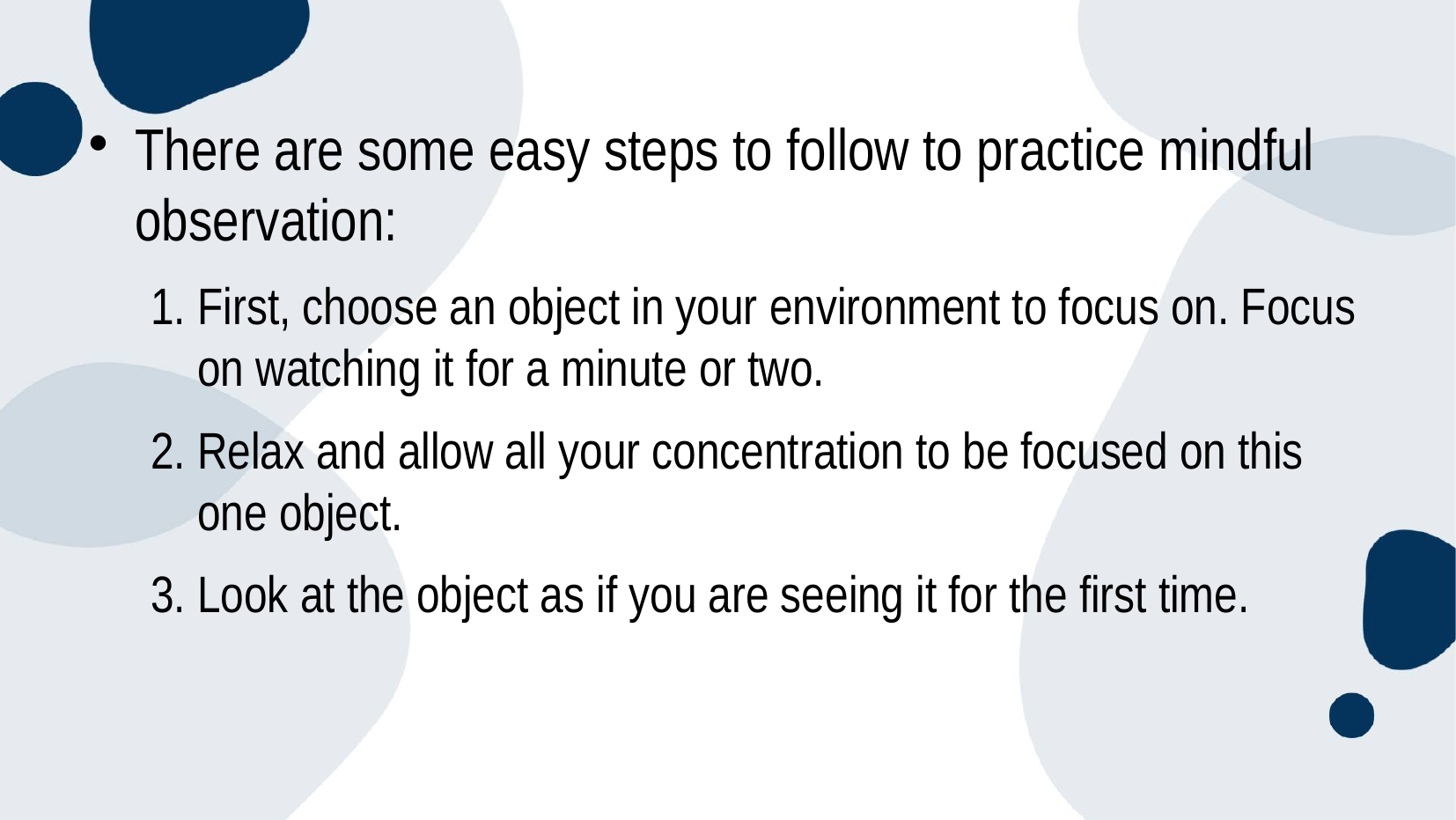

There are some easy steps to follow to practice mindful observation:
First, choose an object in your environment to focus on. Focus on watching it for a minute or two.
Relax and allow all your concentration to be focused on this one object.
Look at the object as if you are seeing it for the first time.